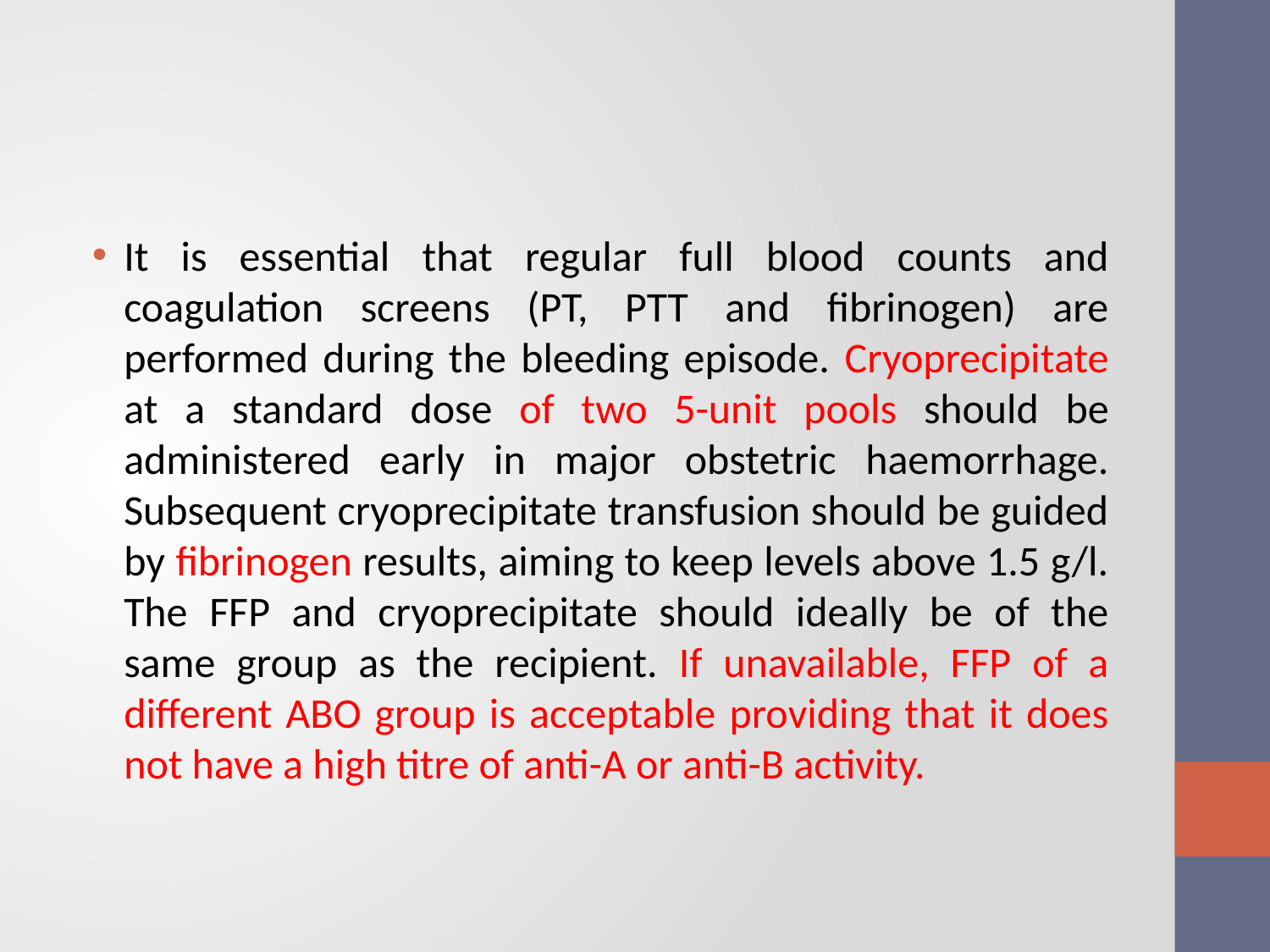

#
It is essential that regular full blood counts and coagulation screens (PT, PTT and fibrinogen) are performed during the bleeding episode. Cryoprecipitate at a standard dose of two 5-unit pools should be administered early in major obstetric haemorrhage. Subsequent cryoprecipitate transfusion should be guided by fibrinogen results, aiming to keep levels above 1.5 g/l. The FFP and cryoprecipitate should ideally be of the same group as the recipient. If unavailable, FFP of a different ABO group is acceptable providing that it does not have a high titre of anti-A or anti-B activity.